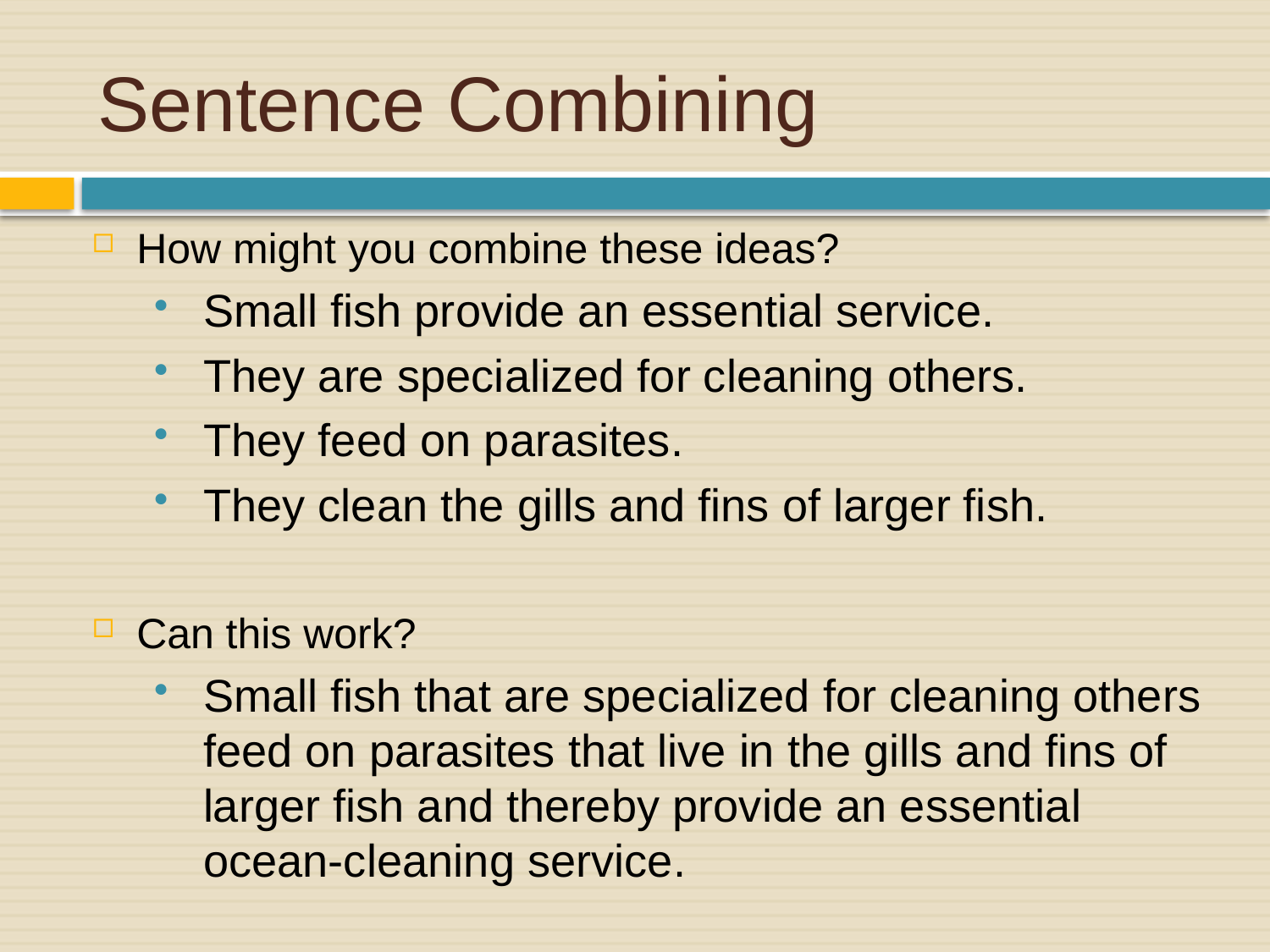

# Sentence Combining
How might you combine these ideas?
Small fish provide an essential service.
They are specialized for cleaning others.
They feed on parasites.
They clean the gills and fins of larger fish.

Can this work?
Small fish that are specialized for cleaning others feed on parasites that live in the gills and fins of larger fish and thereby provide an essential ocean-cleaning service.